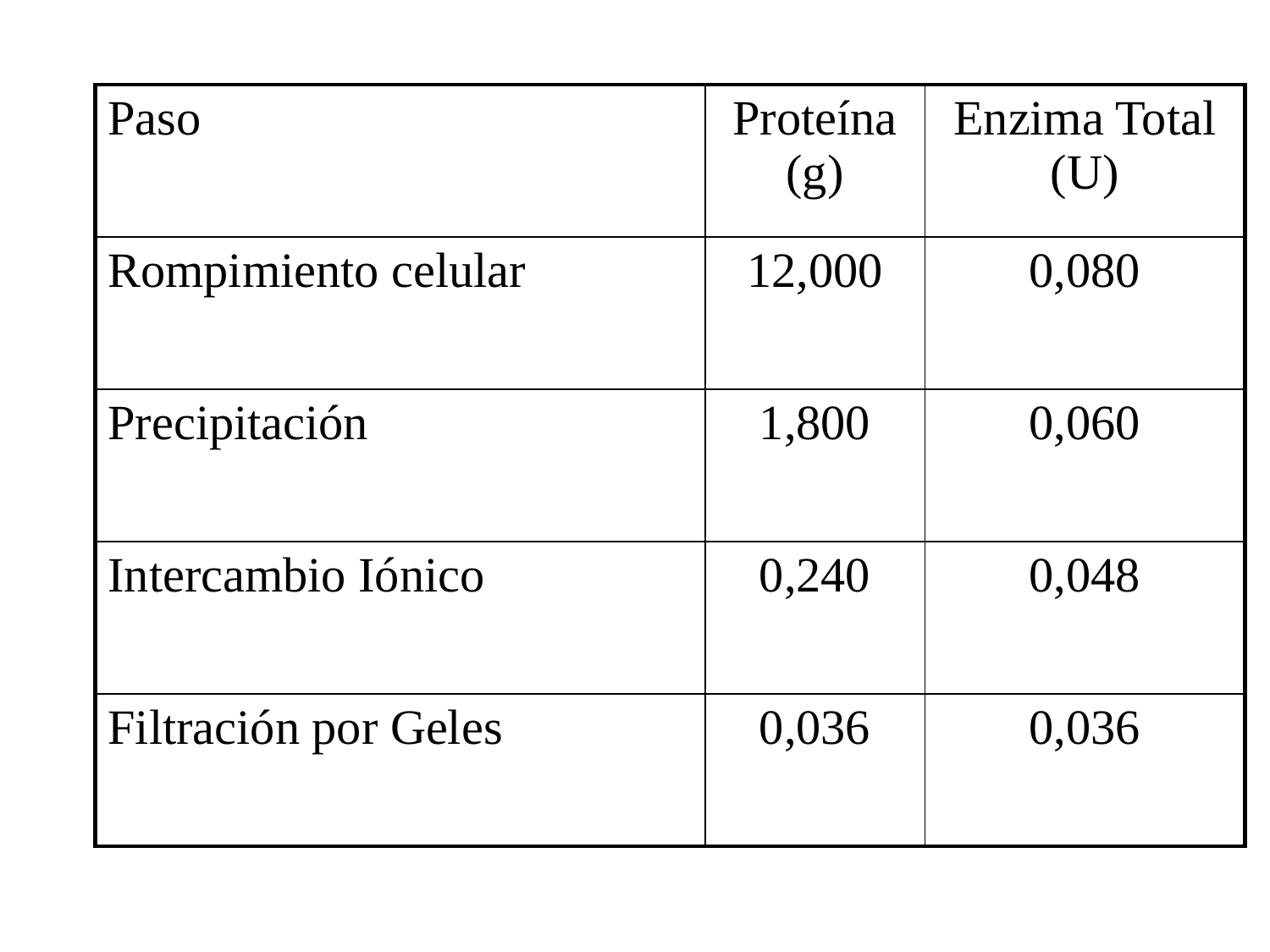

| Paso | Proteína (g) | Enzima Total (U) |
| --- | --- | --- |
| Rompimiento celular | 12,000 | 0,080 |
| Precipitación | 1,800 | 0,060 |
| Intercambio Iónico | 0,240 | 0,048 |
| Filtración por Geles | 0,036 | 0,036 |